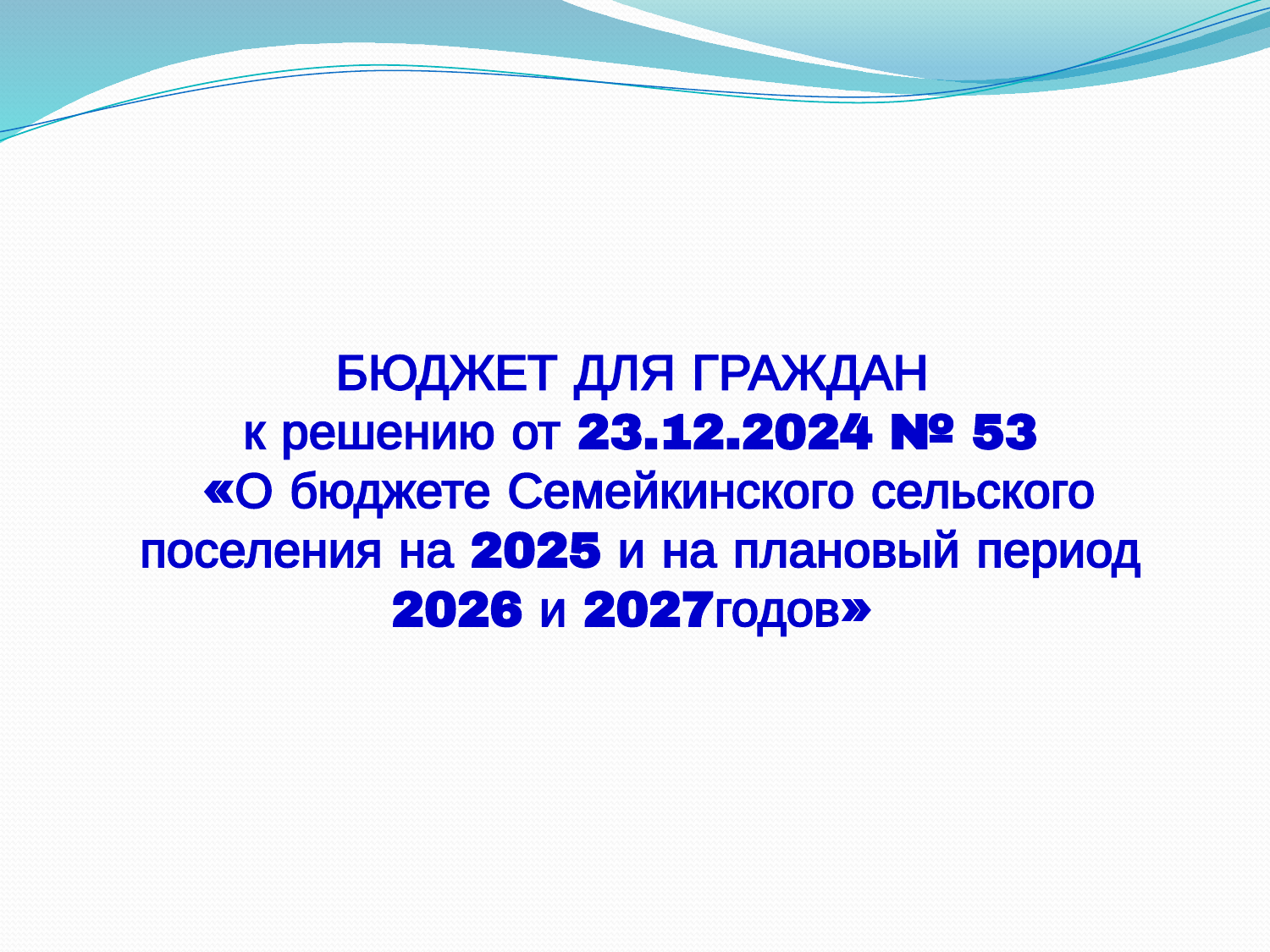

БЮДЖЕТ ДЛЯ ГРАЖДАН
к решению от 23.12.2024 № 53
 «О бюджете Семейкинского сельского поселения на 2025 и на плановый период 2026 и 2027годов»